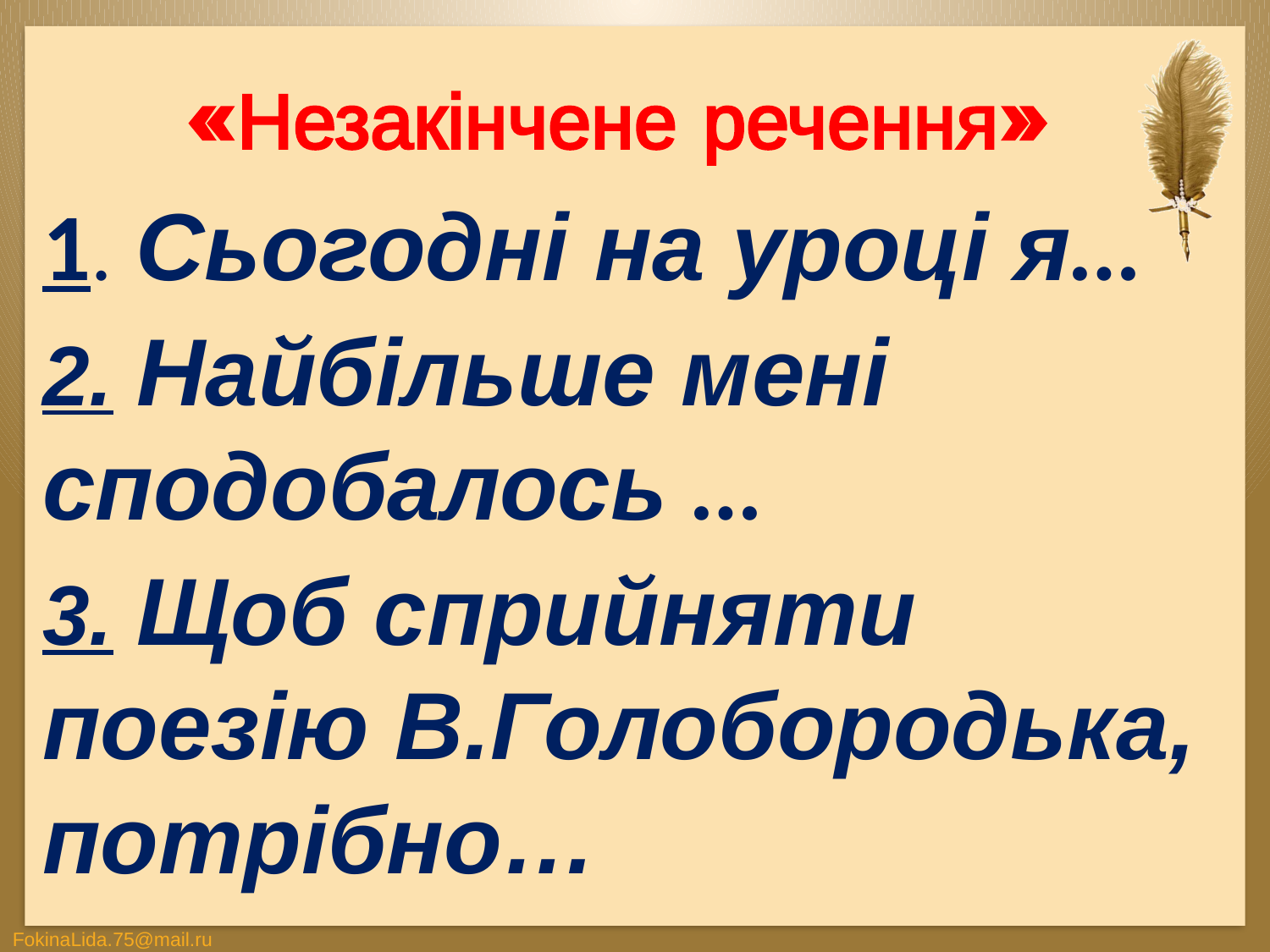

# «Незакінчене речення»
1. Сьогодні на уроці я…
2. Найбільше мені сподобалось …
3. Щоб сприйняти поезію В.Голобородька, потрібно…